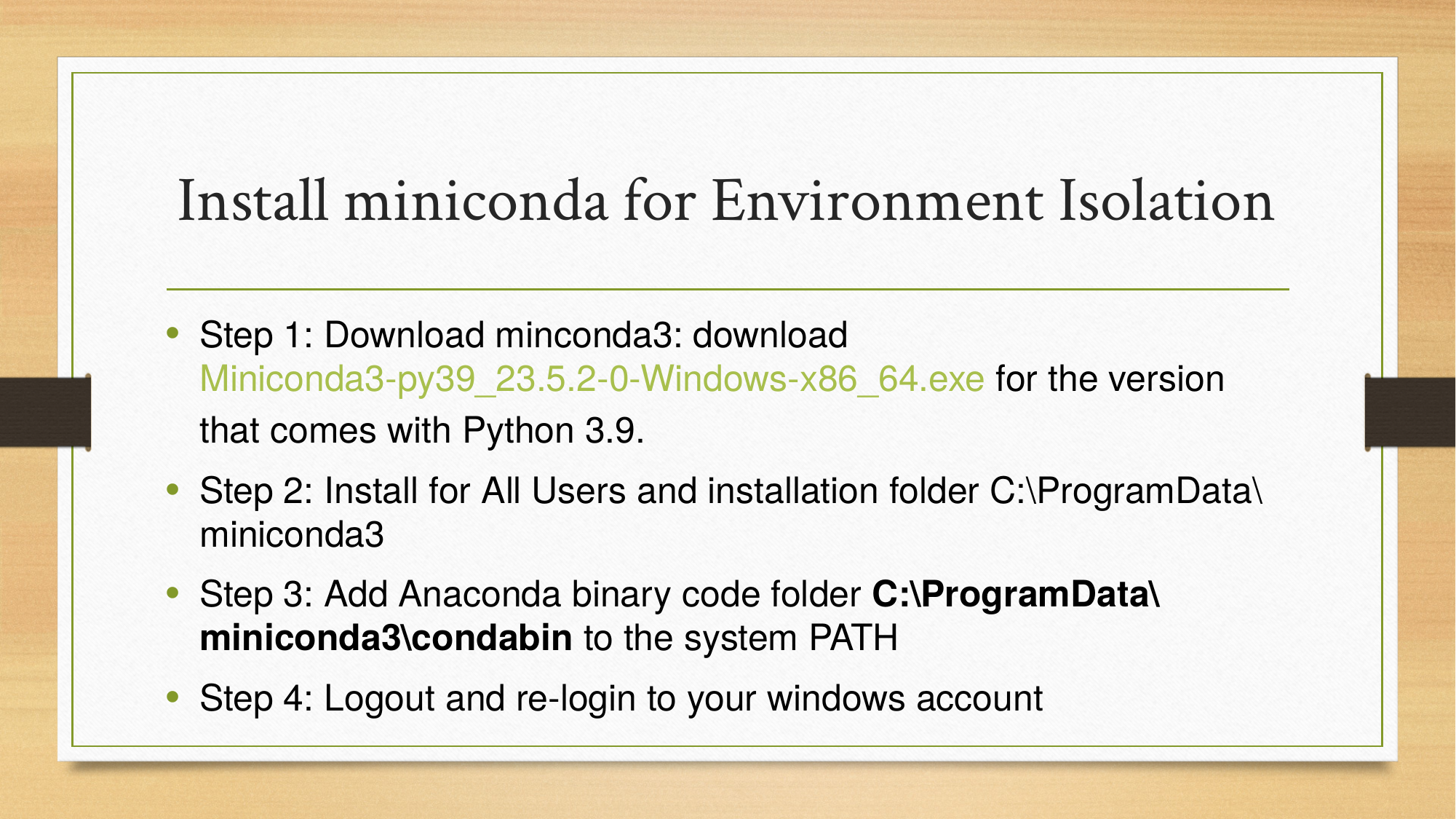

# Install miniconda for Environment Isolation
Step 1: Download minconda3: download Miniconda3-py39_23.5.2-0-Windows-x86_64.exe for the version that comes with Python 3.9.
Step 2: Install for All Users and installation folder C:\ProgramData\miniconda3
Step 3: Add Anaconda binary code folder C:\ProgramData\miniconda3\condabin to the system PATH
Step 4: Logout and re-login to your windows account